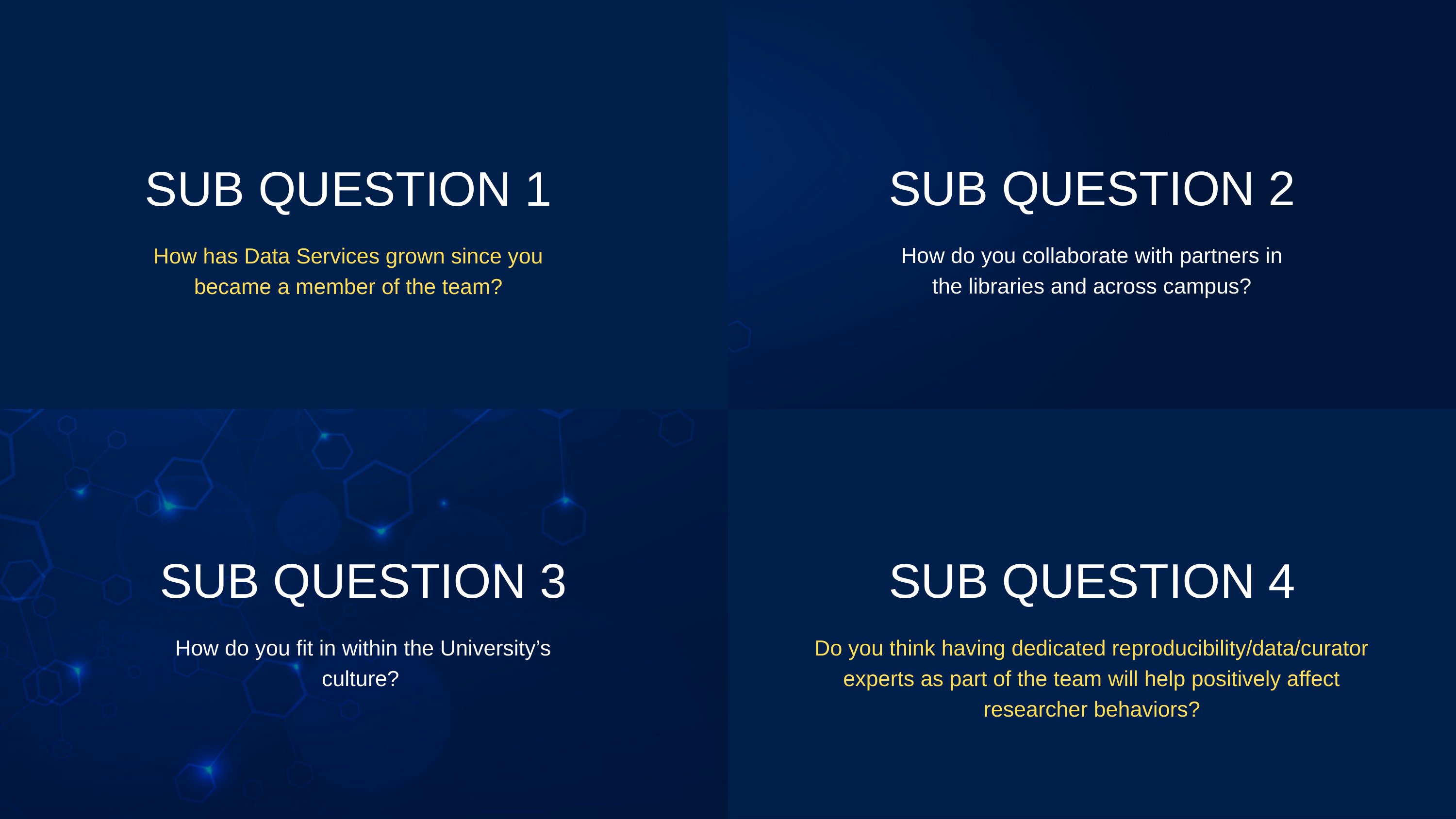

Sub questions

SUB QUESTION 1
How has Data Services grown since you became a member of the team?
SUB QUESTION 2
How do you collaborate with partners in the libraries and across campus?

SUB QUESTION 3
How do you fit in within the University’s culture?
SUB QUESTION 4
Do you think having dedicated reproducibility/data/curator experts as part of the team will help positively affect researcher behaviors?